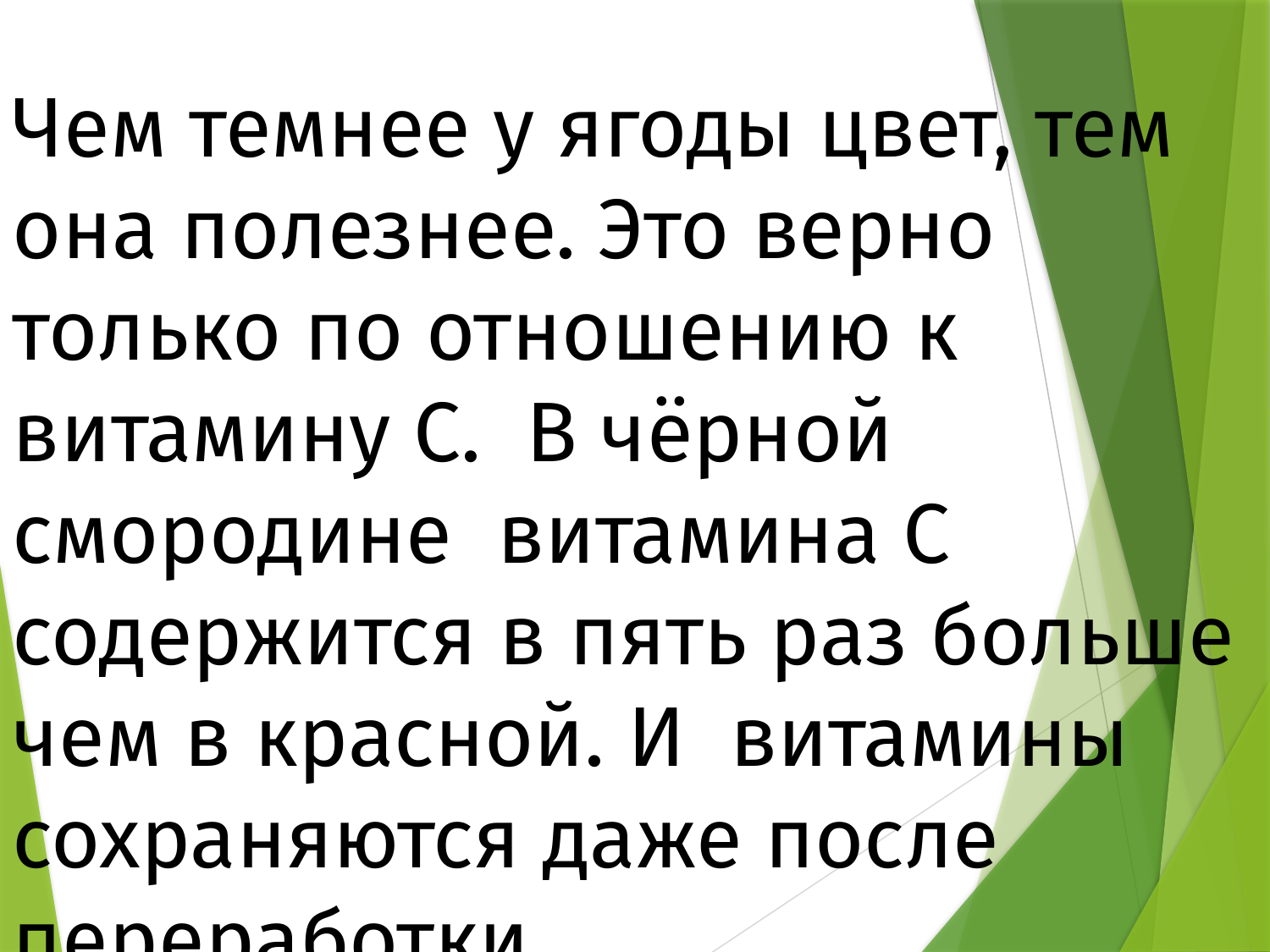

Чем темнее у ягоды цвет, тем она полезнее. Это верно только по отношению к витамину С.  В чёрной смородине  витамина С содержится в пять раз больше чем в красной. И  витамины сохраняются даже после переработки.